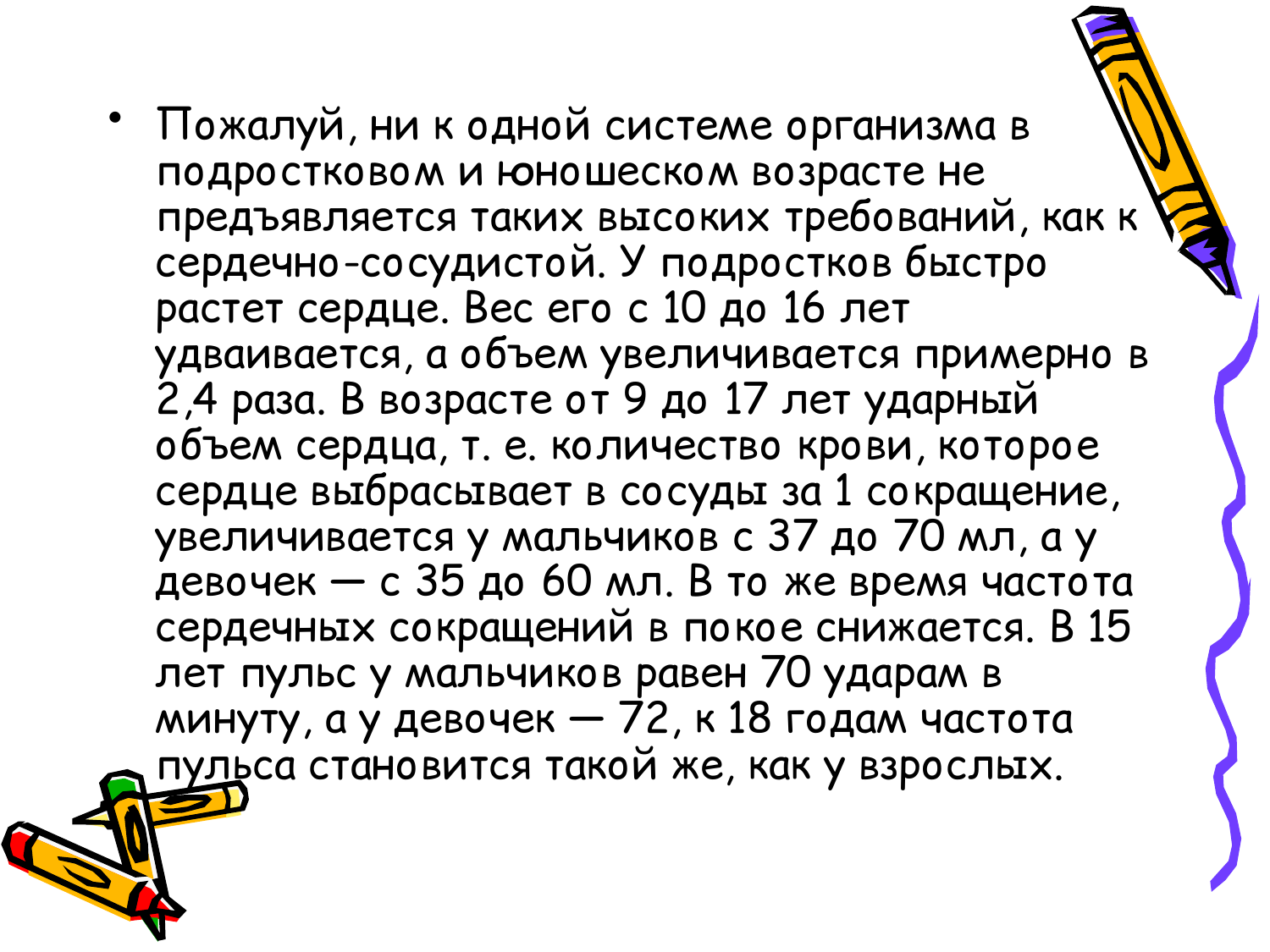

Пожалуй, ни к одной системе организма в подростковом и юношеском возрасте не предъявляется таких высоких требований, как к сердечно-сосудистой. У подростков быстро растет сердце. Вес его с 10 до 16 лет удваивается, а объем увеличивается примерно в 2,4 раза. В возрасте от 9 до 17 лет ударный объем сердца, т. е. количество крови, которое сердце выбрасывает в сосуды за 1 сокращение, увеличивается у мальчиков с 37 до 70 мл, а у девочек — с 35 до 60 мл. В то же время частота сердечных сокращений в покое снижается. В 15 лет пульс у мальчиков равен 70 ударам в минуту, а у девочек — 72, к 18 годам частота пульса становится такой же, как у взрослых.